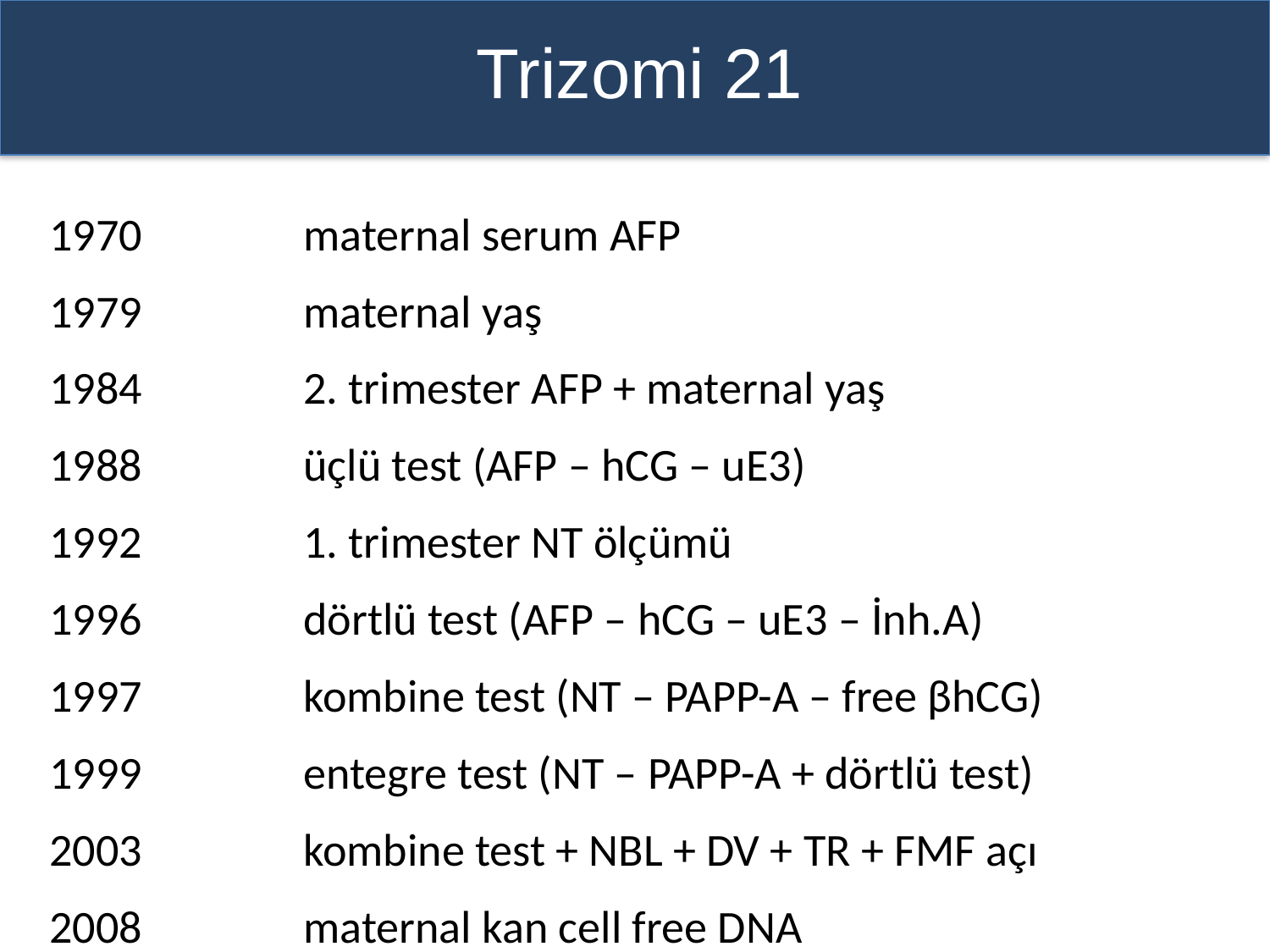

Trizomi 21
1970		maternal serum AFP
1979		maternal yaş
1984		2. trimester AFP + maternal yaş
1988		üçlü test (AFP – hCG – uE3)
1992		1. trimester NT ölçümü
1996		dörtlü test (AFP – hCG – uE3 – İnh.A)
1997		kombine test (NT – PAPP-A – free βhCG)
1999		entegre test (NT – PAPP-A + dörtlü test)
2003		kombine test + NBL + DV + TR + FMF açı
2008		maternal kan cell free DNA